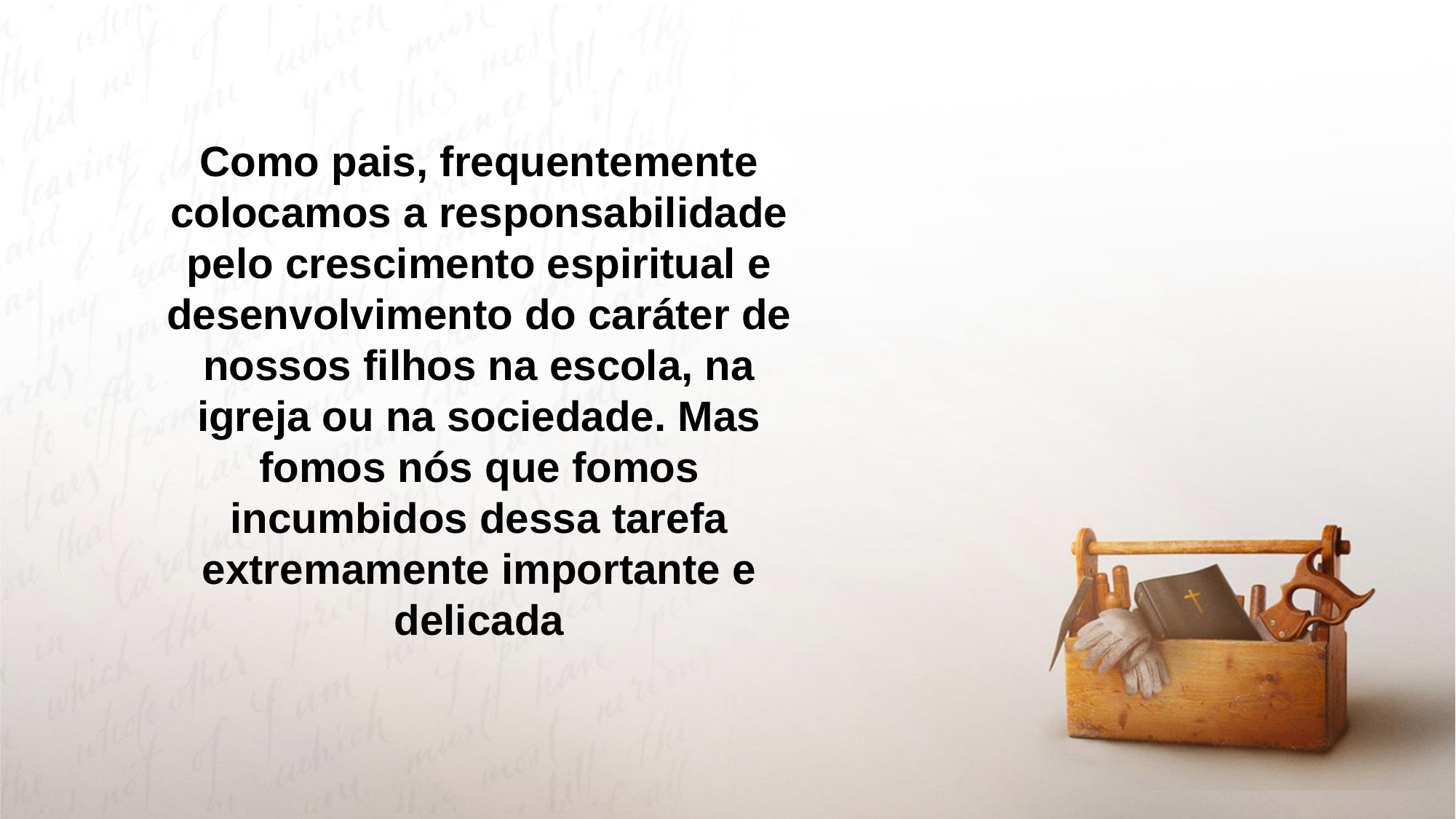

Como pais, frequentemente colocamos a responsabilidade pelo crescimento espiritual e desenvolvimento do caráter de nossos filhos na escola, na igreja ou na sociedade. Mas fomos nós que fomos incumbidos dessa tarefa extremamente importante e delicada